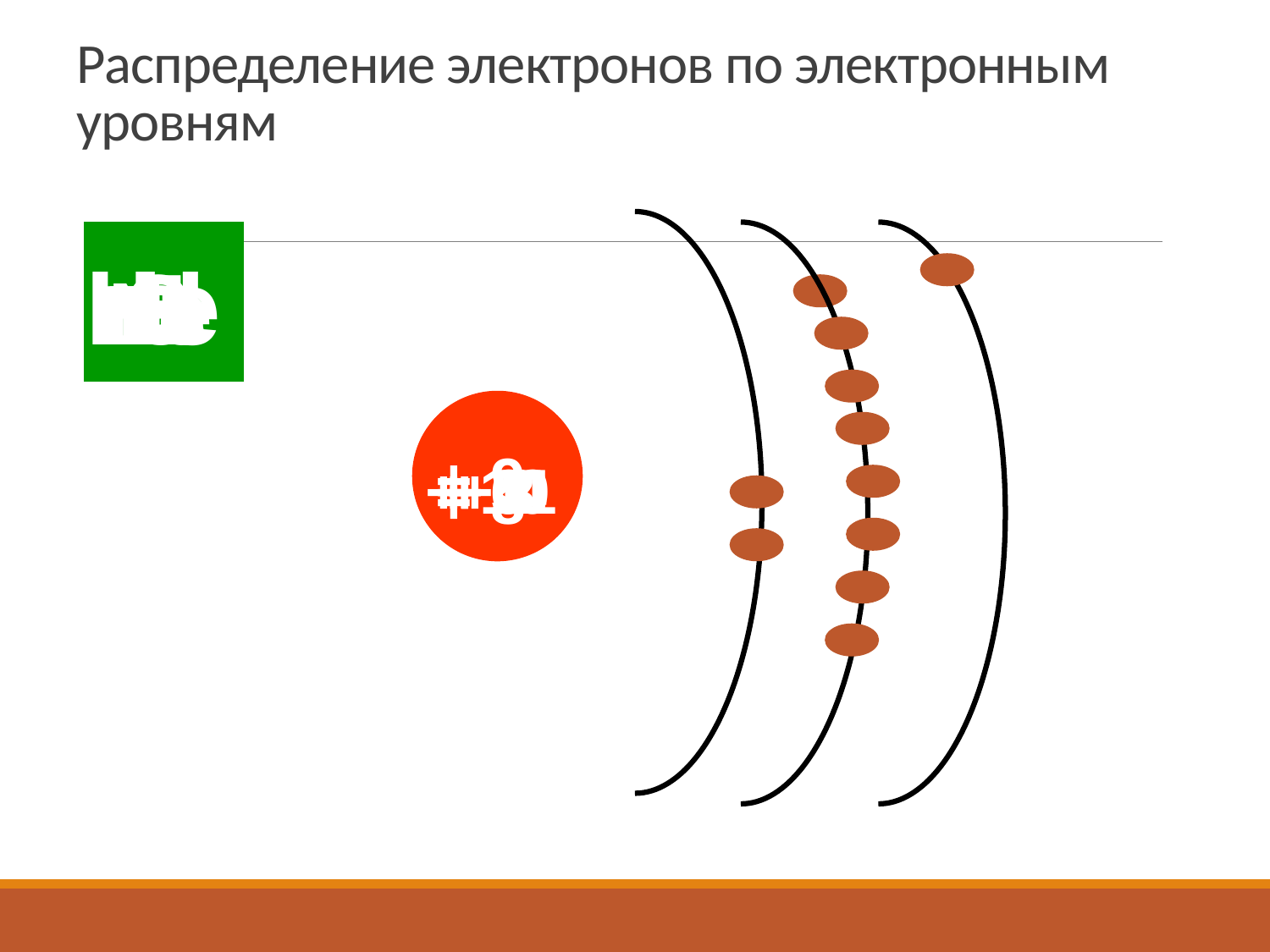

# Распределение электронов по электронным  уровням

Не
Н
O
F
B
Li
Be
Ne
C
Na
N

+ 9
+ 10
+ 5
+ 6
+ 11
+ 1
+ 2
+ 3
+ 7
+ 4
+ 8